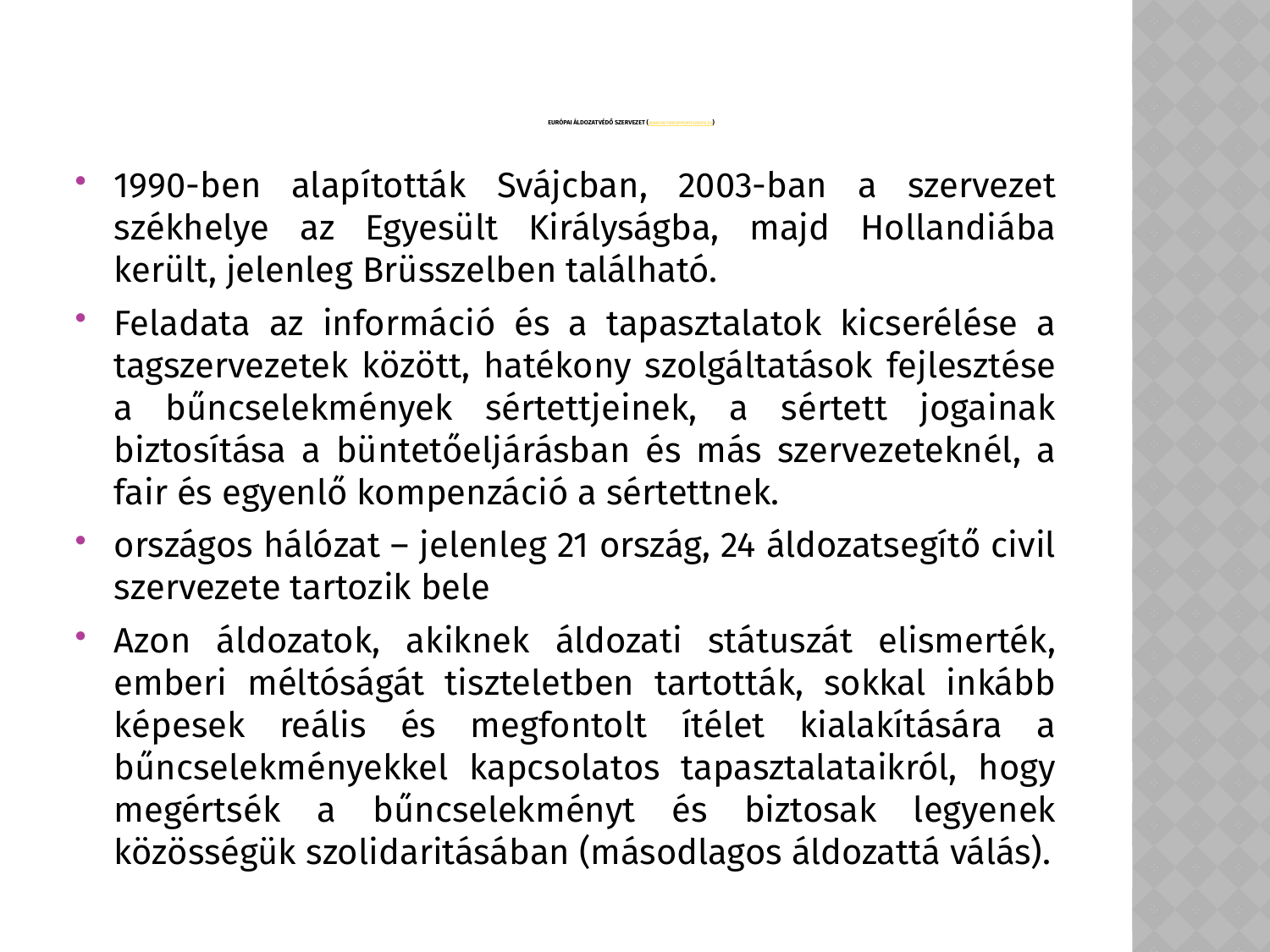

# Európai Áldozatvédő szervezet (www.victimsupporteurope.eu)
1990-ben alapították Svájcban, 2003-ban a szervezet székhelye az Egyesült Királyságba, majd Hollandiába került, jelenleg Brüsszelben található.
Feladata az információ és a tapasztalatok kicserélése a tagszervezetek között, hatékony szolgáltatások fejlesztése a bűncselekmények sértettjeinek, a sértett jogainak biztosítása a büntetőeljárásban és más szervezeteknél, a fair és egyenlő kompenzáció a sértettnek.
országos hálózat – jelenleg 21 ország, 24 áldozatsegítő civil szervezete tartozik bele
Azon áldozatok, akiknek áldozati státuszát elismerték, emberi méltóságát tiszteletben tartották, sokkal inkább képesek reális és megfontolt ítélet kialakítására a bűncselekményekkel kapcsolatos tapasztalataikról, hogy megértsék a bűncselekményt és biztosak legyenek közösségük szolidaritásában (másodlagos áldozattá válás).